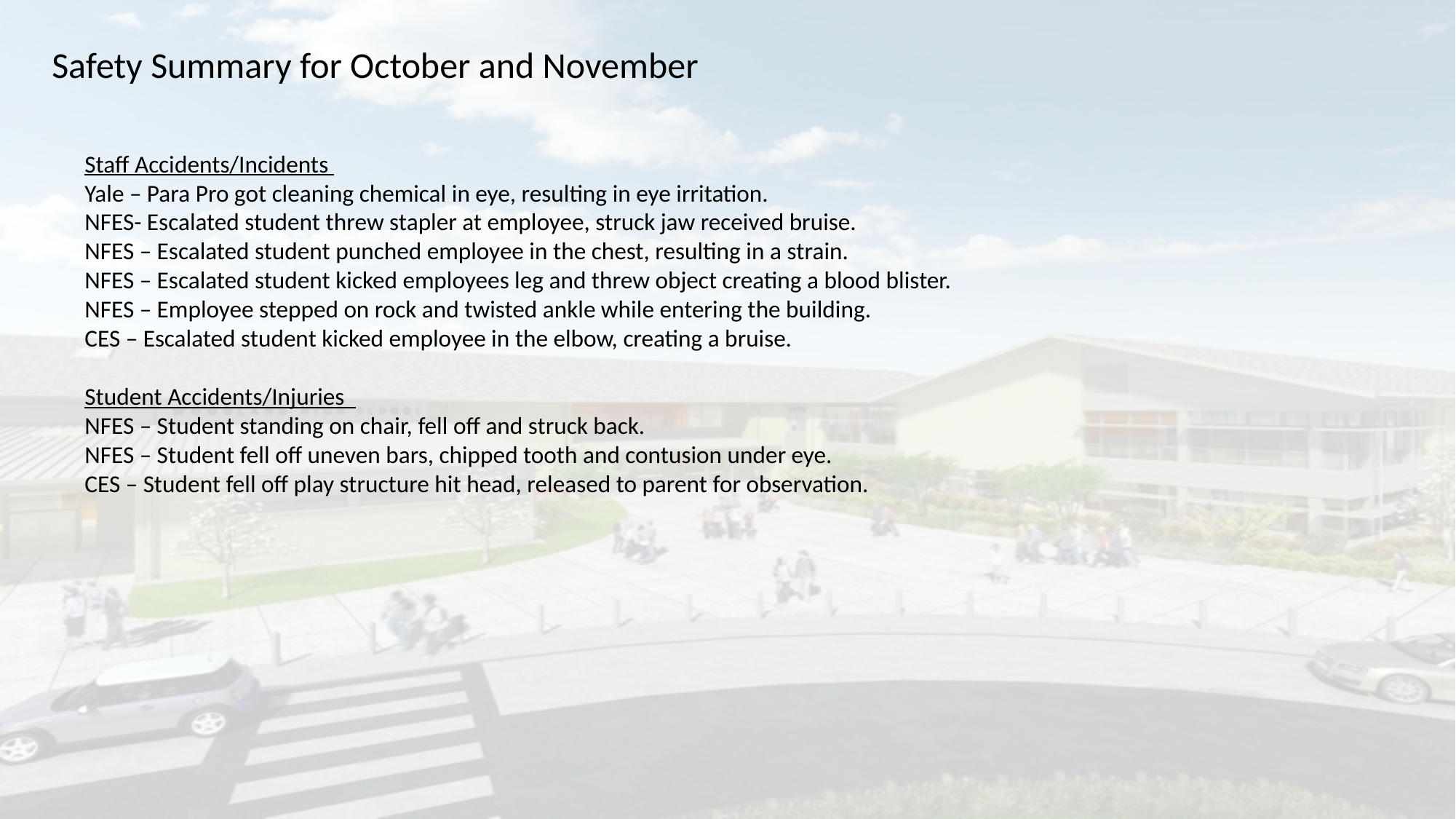

# Safety Summary for October and November
Staff Accidents/Incidents
Yale – Para Pro got cleaning chemical in eye, resulting in eye irritation.
NFES- Escalated student threw stapler at employee, struck jaw received bruise.
NFES – Escalated student punched employee in the chest, resulting in a strain.
NFES – Escalated student kicked employees leg and threw object creating a blood blister.
NFES – Employee stepped on rock and twisted ankle while entering the building.
CES – Escalated student kicked employee in the elbow, creating a bruise.

Student Accidents/Injuries
NFES – Student standing on chair, fell off and struck back.
NFES – Student fell off uneven bars, chipped tooth and contusion under eye.
CES – Student fell off play structure hit head, released to parent for observation.